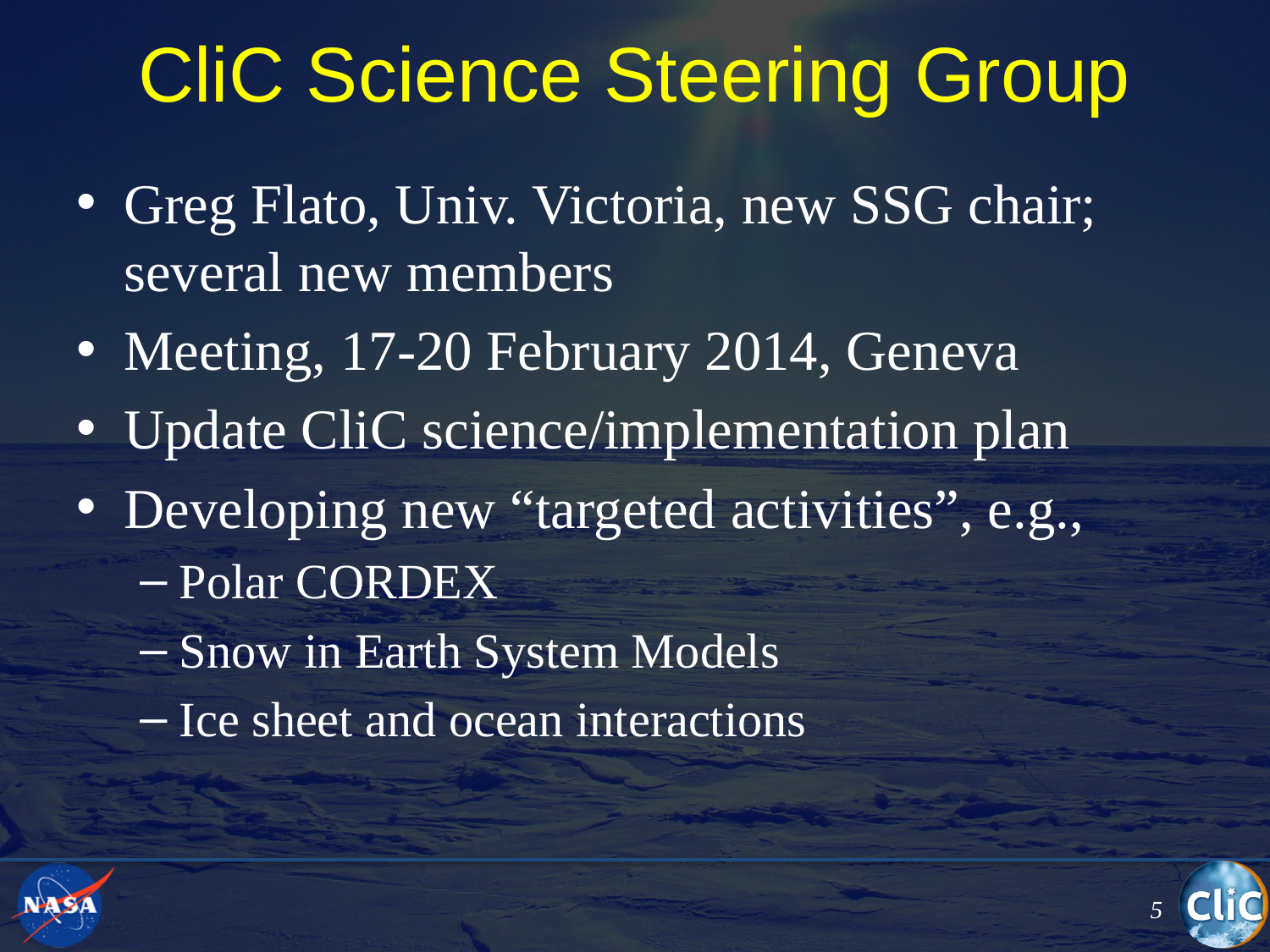

# CliC Science Steering Group
Greg Flato, Univ. Victoria, new SSG chair; several new members
Meeting, 17-20 February 2014, Geneva
Update CliC science/implementation plan
Developing new “targeted activities”, e.g.,
Polar CORDEX
Snow in Earth System Models
Ice sheet and ocean interactions
5